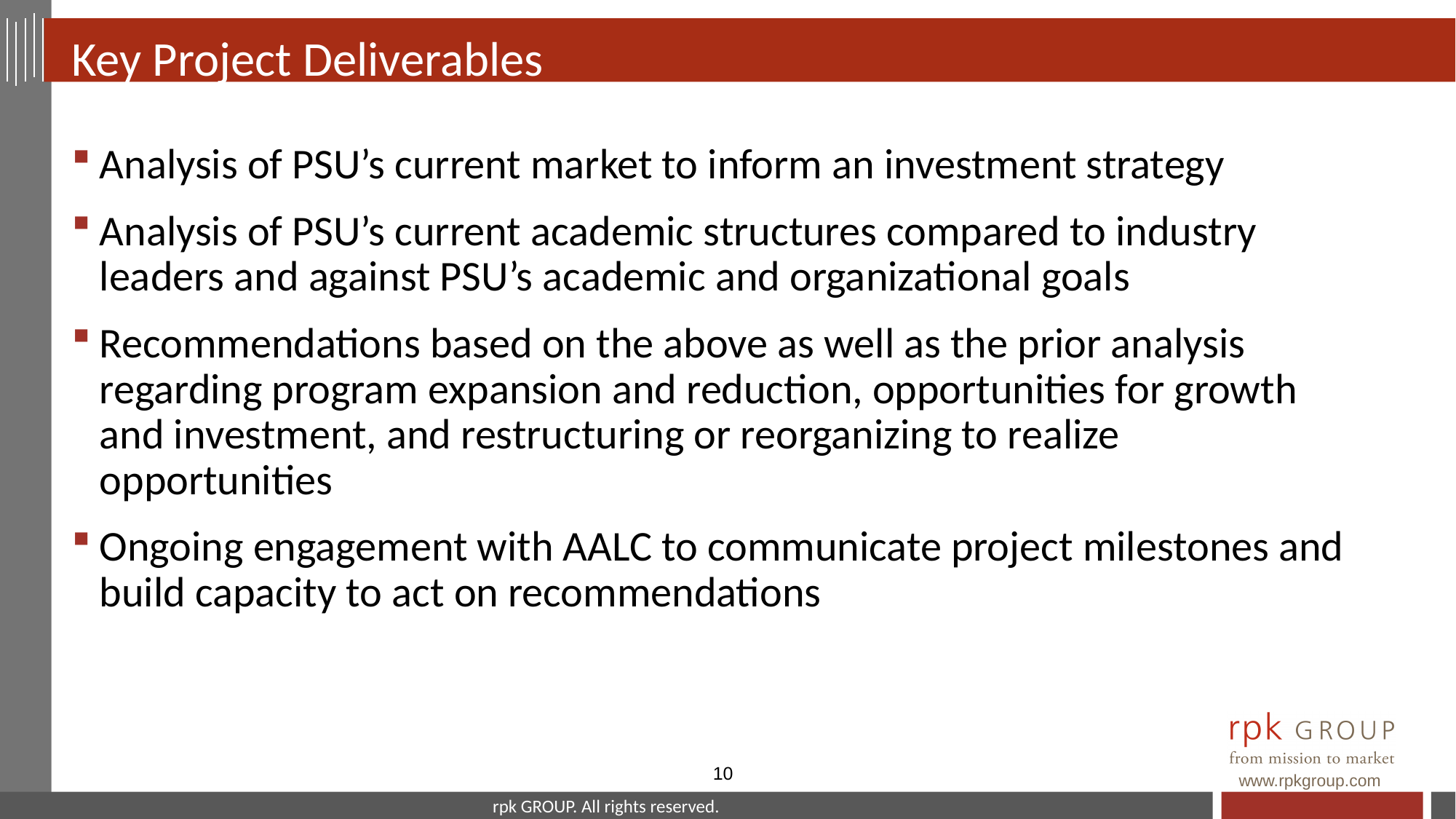

# Key Project Deliverables
Analysis of PSU’s current market to inform an investment strategy
Analysis of PSU’s current academic structures compared to industry leaders and against PSU’s academic and organizational goals
Recommendations based on the above as well as the prior analysis regarding program expansion and reduction, opportunities for growth and investment, and restructuring or reorganizing to realize opportunities
Ongoing engagement with AALC to communicate project milestones and build capacity to act on recommendations
10